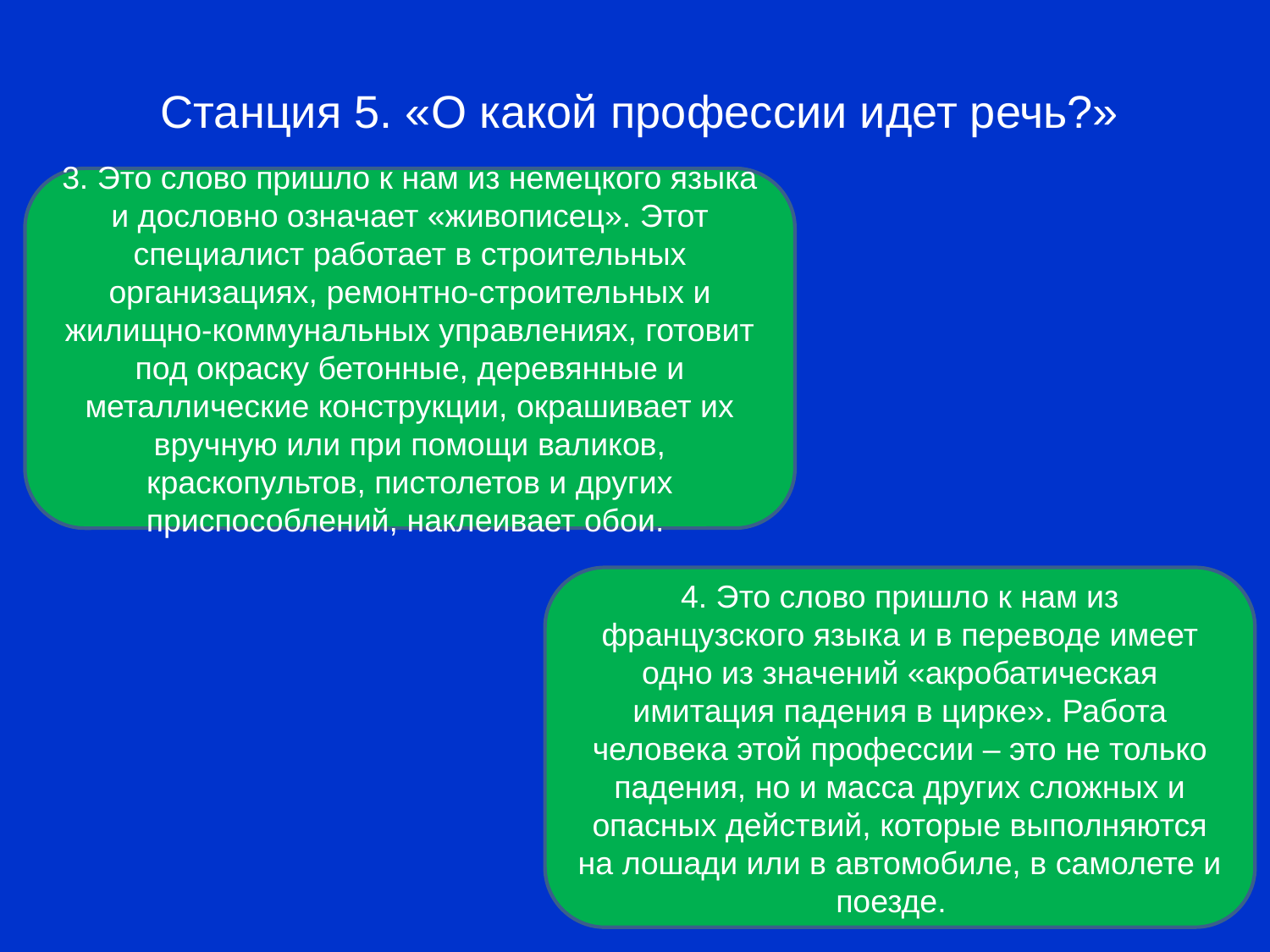

Станция 5. «О какой профессии идет речь?»
3. Это слово пришло к нам из немецкого языка и дословно означает «живописец». Этот специалист работает в строительных организациях, ремонтно-строительных и жилищно-коммунальных управлениях, готовит под окраску бетонные, деревянные и металлические конструкции, окрашивает их вручную или при помощи валиков, краскопультов, пистолетов и других приспособлений, наклеивает обои.
4. Это слово пришло к нам из французского языка и в переводе имеет одно из значений «акробатическая имитация падения в цирке». Работа человека этой профессии – это не только падения, но и масса других сложных и опасных действий, которые выполняются на лошади или в автомобиле, в самолете и поезде.